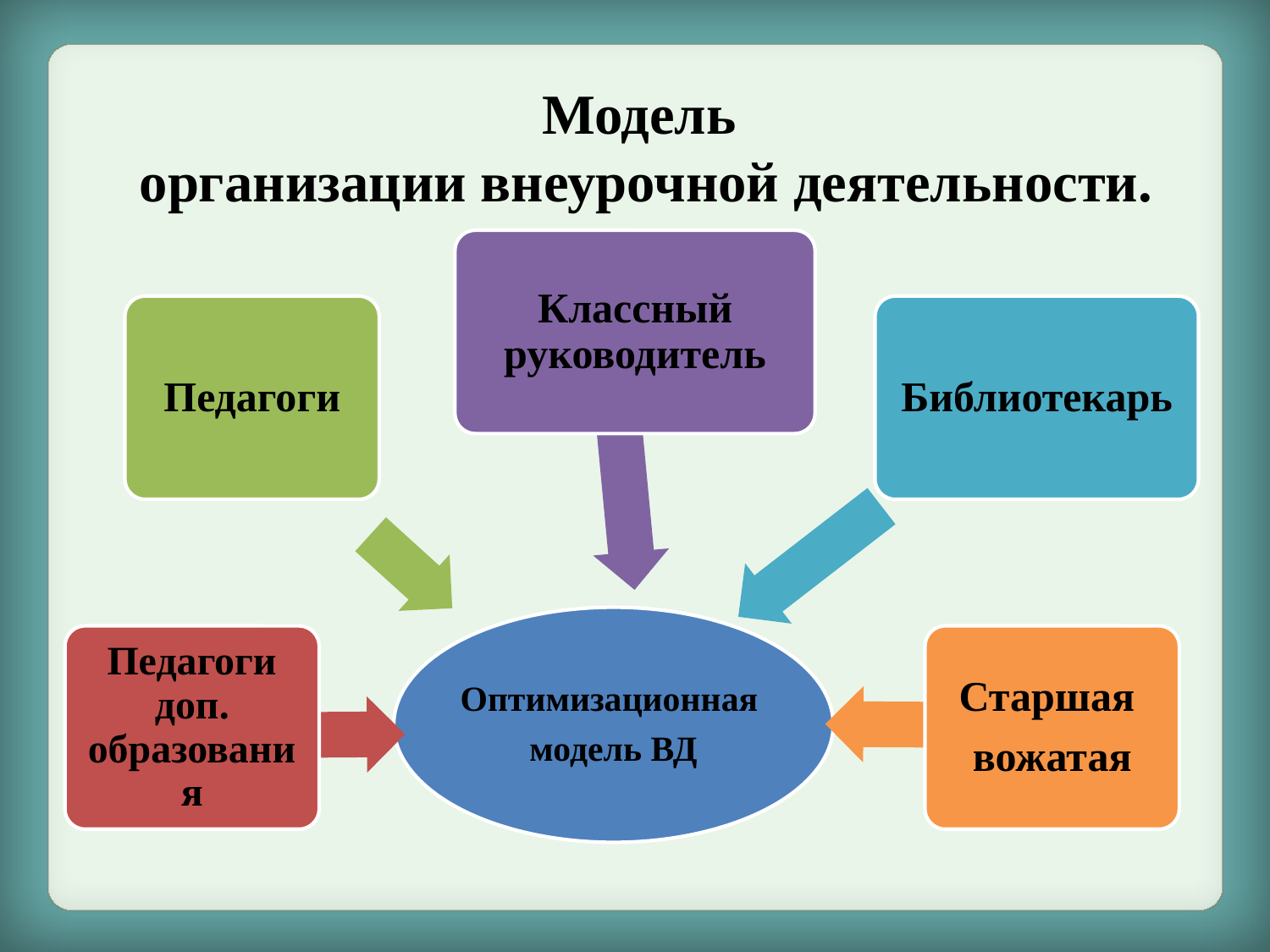

# Модель организации внеурочной деятельности.
Оптимизационная
модель ВД
Педагоги доп. образования
Педагоги
Классный руководитель
Библиотекарь
Старшая
вожатая